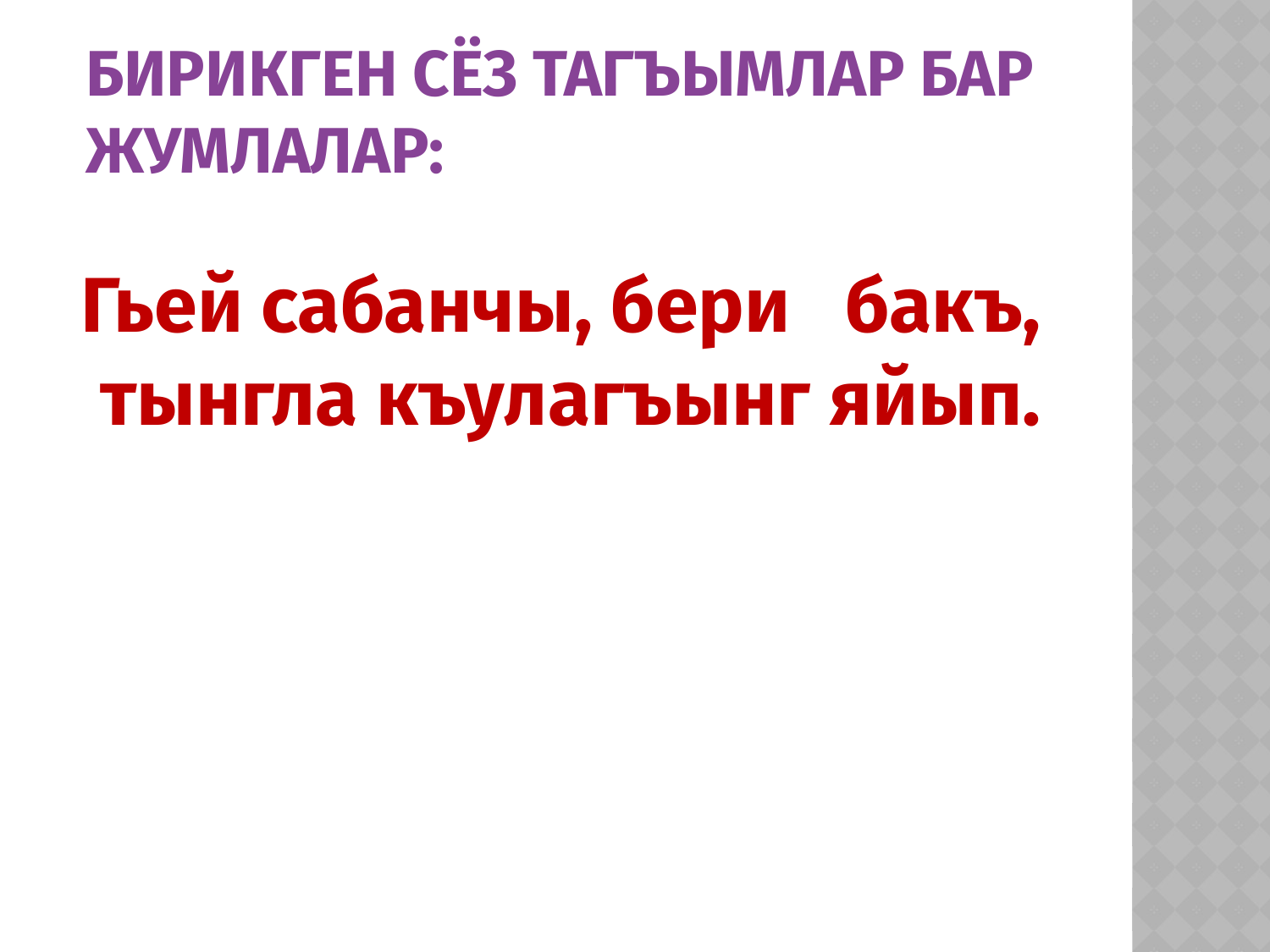

Бирикген сёз тагъымлар бар  жумлалар:
 Гьей сабанчы, бери   бакъ, тынгла къулагъынг яйып.